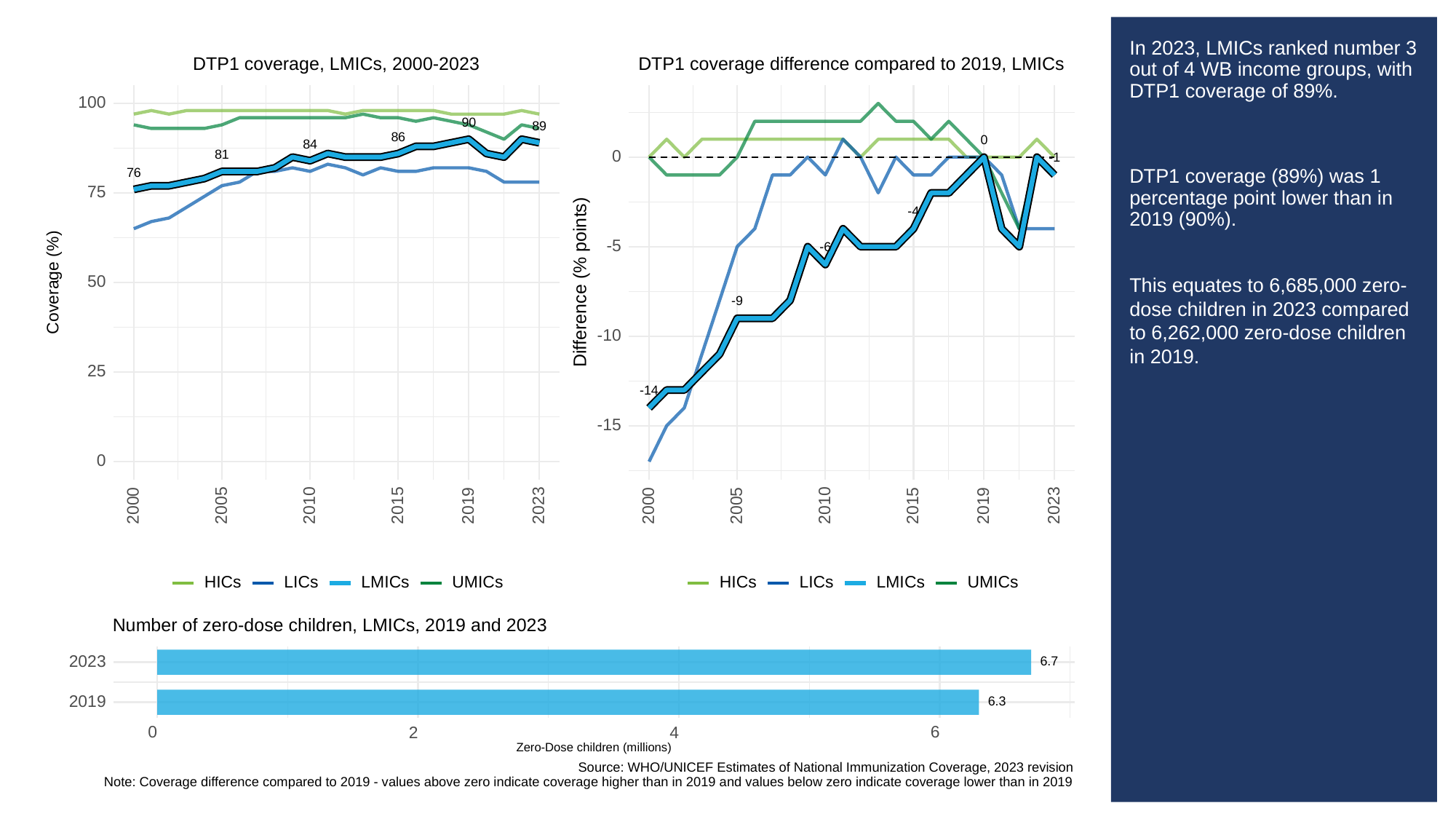

# In 2023, LMICs ranked number 3 out of 4 WB income groups, with DTP1 coverage of 89%.

DTP1 coverage (89%) was 1 percentage point lower than in 2019 (90%).

This equates to 6,685,000 zero-dose children in 2023 compared to 6,262,000 zero-dose children in 2019.

DTP1 coverage, LMICs, 2000-2023
DTP1 coverage difference compared to 2019, LMICs

100

90
89
86
0

84

81
0
-1

76
75

-4

-5
-6

Difference (% points)
Coverage (%)
50

-9

-10

25

-14

-15

0

2023
2023
2000
2005
2010
2015
2019
2000
2005
2010
2015
2019
HICs
LICs
LMICs
UMICs
HICs
LICs
LMICs
UMICs

Number of zero-dose children, LMICs, 2019 and 2023

2023
6.7

2019
6.3

0
6
2
4
Zero-Dose children (millions)
Source: WHO/UNICEF Estimates of National Immunization Coverage, 2023 revision
Note: Coverage difference compared to 2019 - values above zero indicate coverage higher than in 2019 and values below zero indicate coverage lower than in 2019